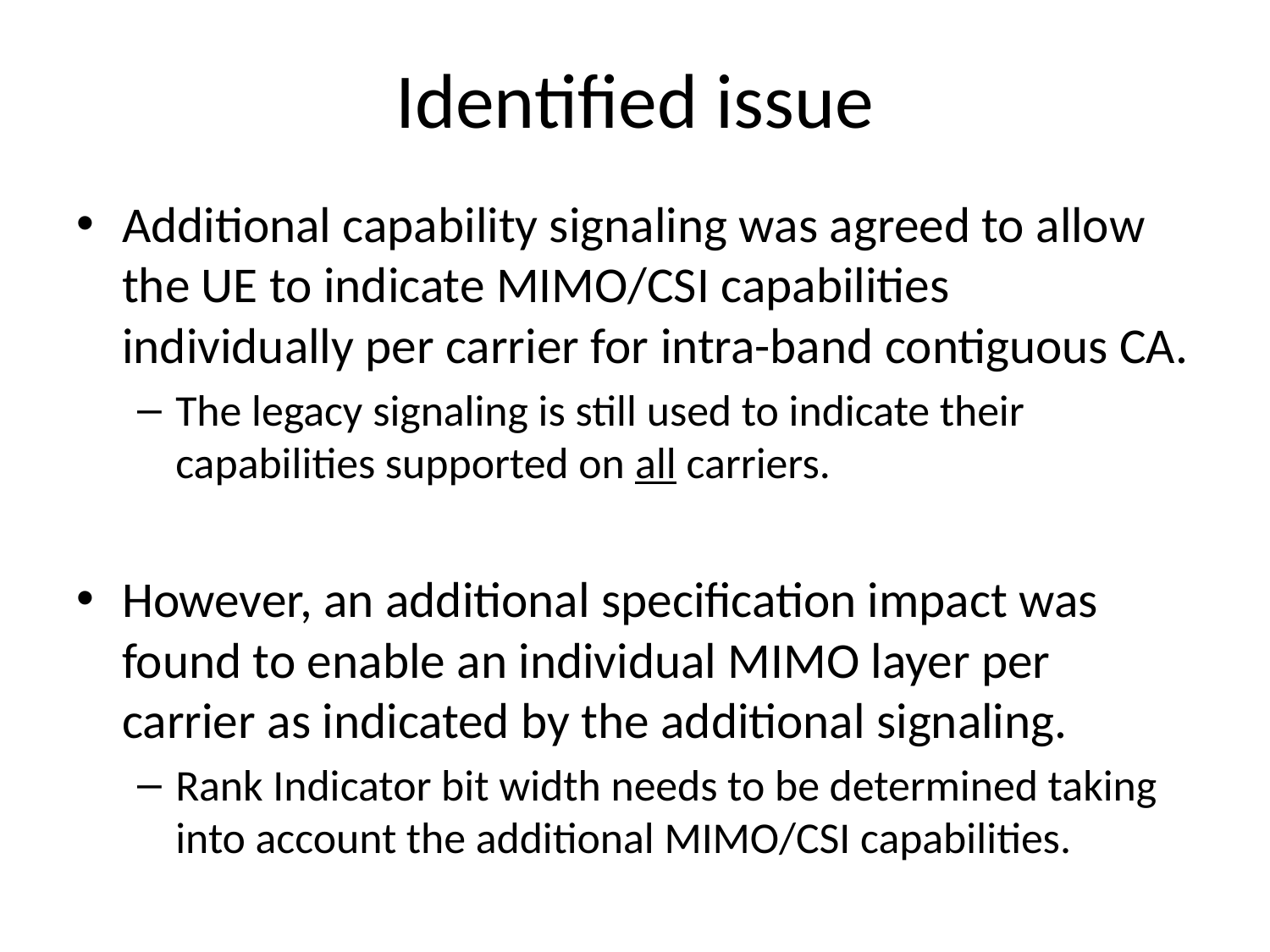

# Identified issue
Additional capability signaling was agreed to allow the UE to indicate MIMO/CSI capabilities individually per carrier for intra-band contiguous CA.
The legacy signaling is still used to indicate their capabilities supported on all carriers.

However, an additional specification impact was found to enable an individual MIMO layer per carrier as indicated by the additional signaling.
Rank Indicator bit width needs to be determined taking into account the additional MIMO/CSI capabilities.